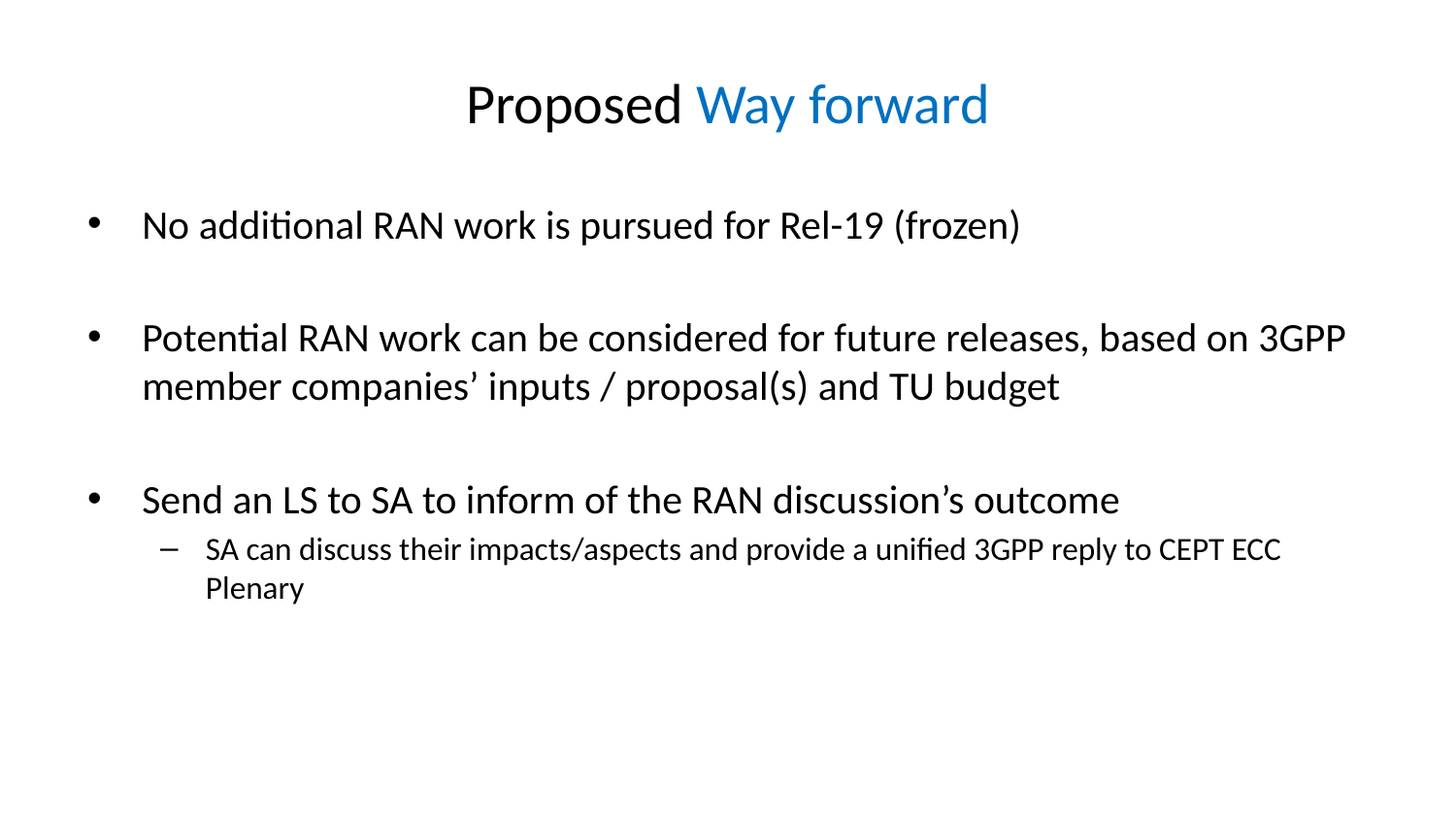

# Proposed Way forward
No additional RAN work is pursued for Rel-19 (frozen)

Potential RAN work can be considered for future releases, based on 3GPP member companies’ inputs / proposal(s) and TU budget

Send an LS to SA to inform of the RAN discussion’s outcome
SA can discuss their impacts/aspects and provide a unified 3GPP reply to CEPT ECC Plenary